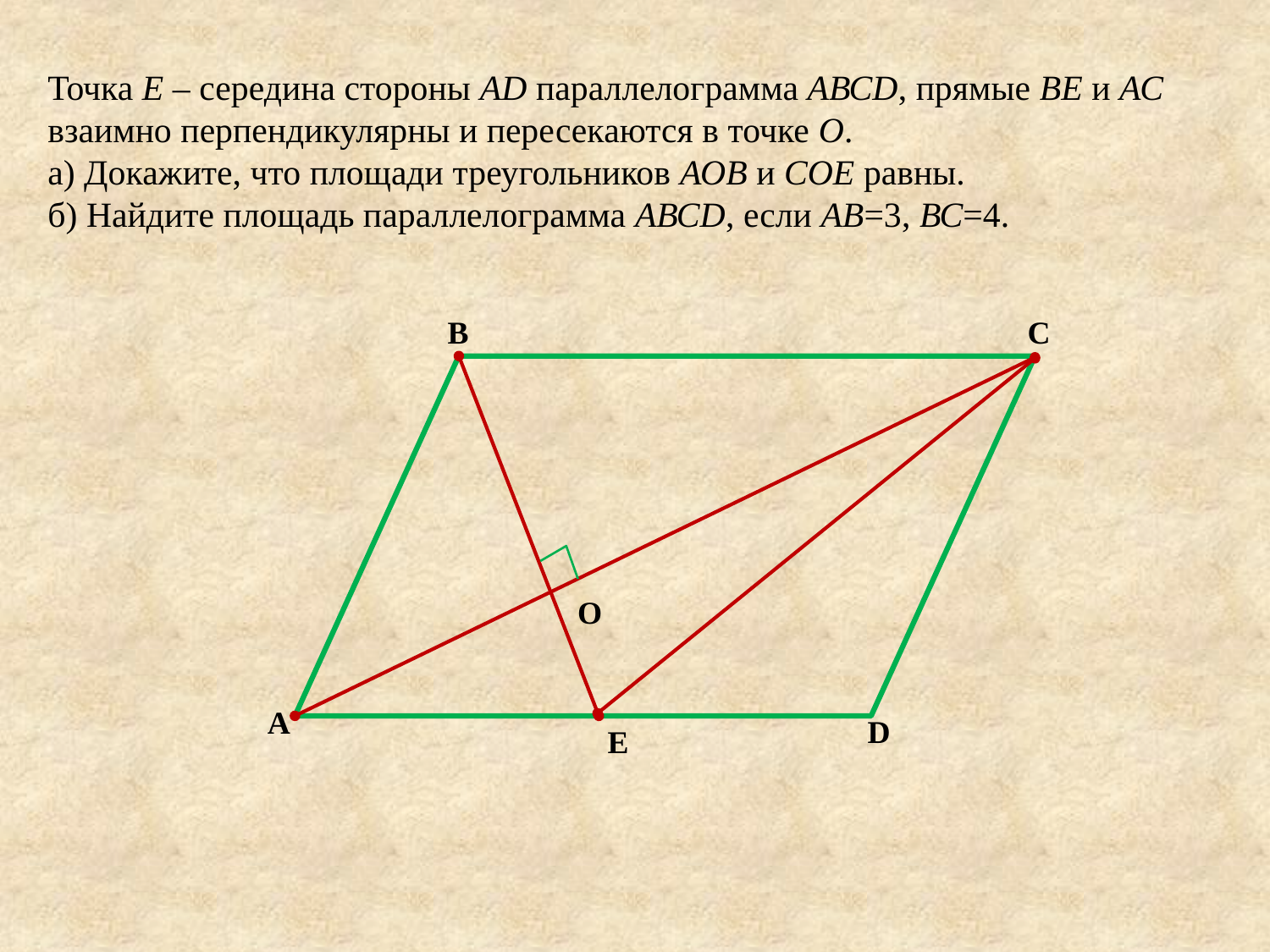

# Точка Е – середина стороны АD параллелограмма АВСD, прямые ВЕ и АС взаимно перпендикулярны и пересекаются в точке О. а) Докажите, что площади треугольников АОВ и СОЕ равны. б) Найдите площадь параллелограмма АВСD, если АВ=3, ВС=4.
B
C

O
A
D
E